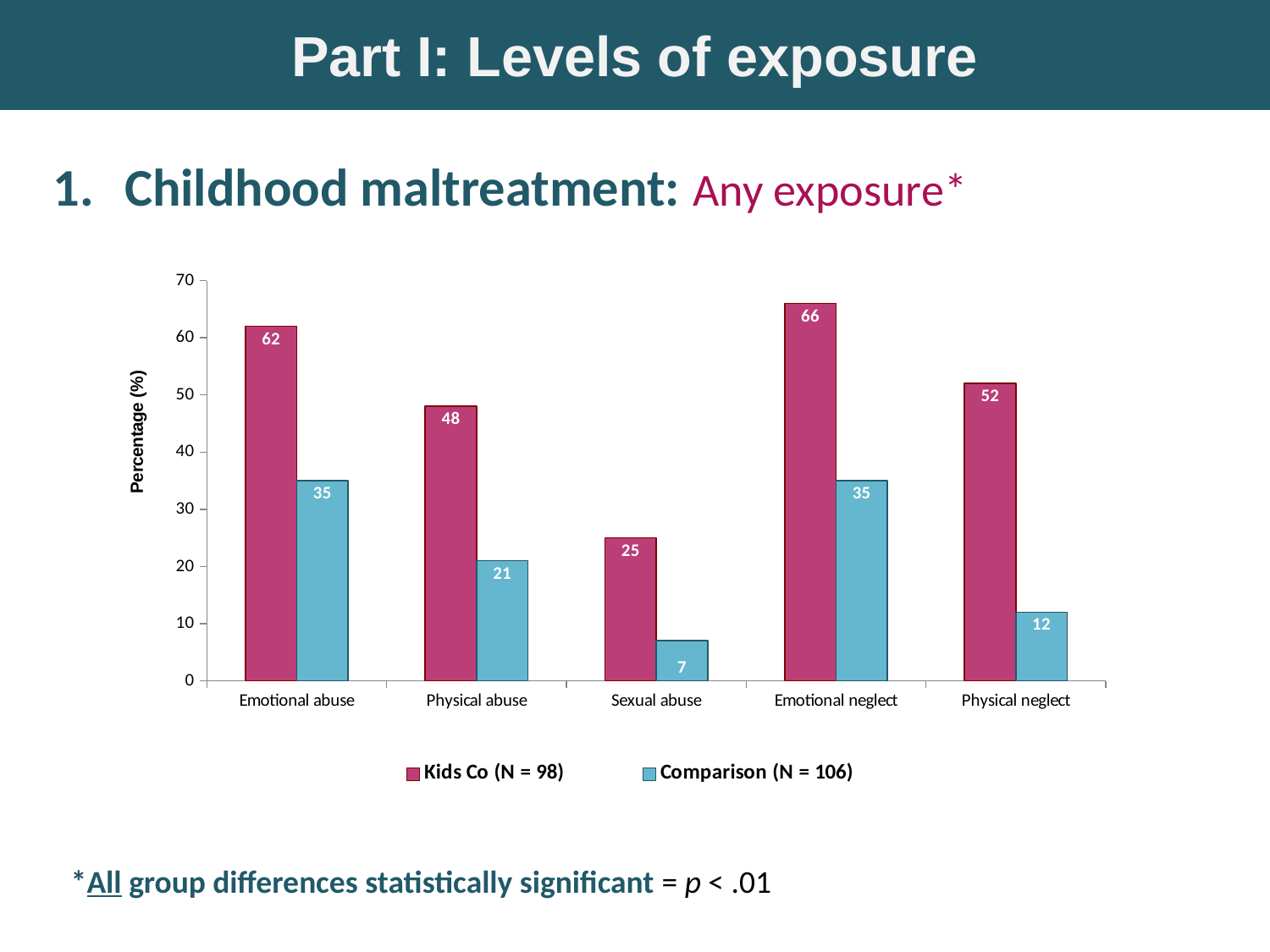

Part I: Levels of exposure
Childhood maltreatment: Any exposure*

### Chart

| Category | Kids Co (N = 98) | Comparison (N = 106) |
|---|---|---|
| Emotional abuse | 62.0 | 35.0 |
| Physical abuse | 48.0 | 21.0 |
| Sexual abuse | 25.0 | 7.0 |
| Emotional neglect | 66.0 | 35.0 |
| Physical neglect | 52.0 | 12.0 |
*All group differences statistically significant = p < .01